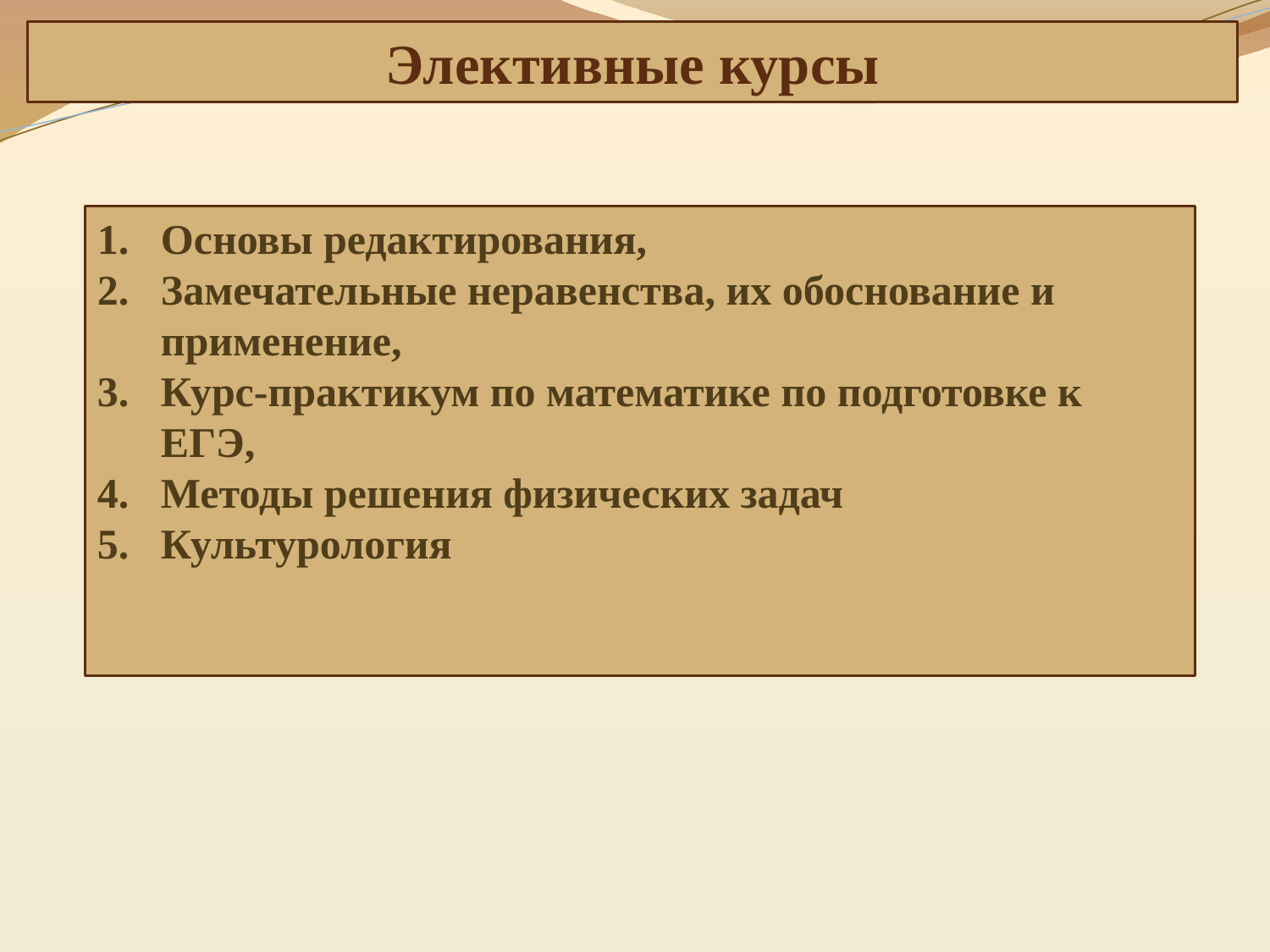

Элективные курсы
Основы редактирования,
Замечательные неравенства, их обоснование и применение,
Курс-практикум по математике по подготовке к ЕГЭ,
Методы решения физических задач
Культурология